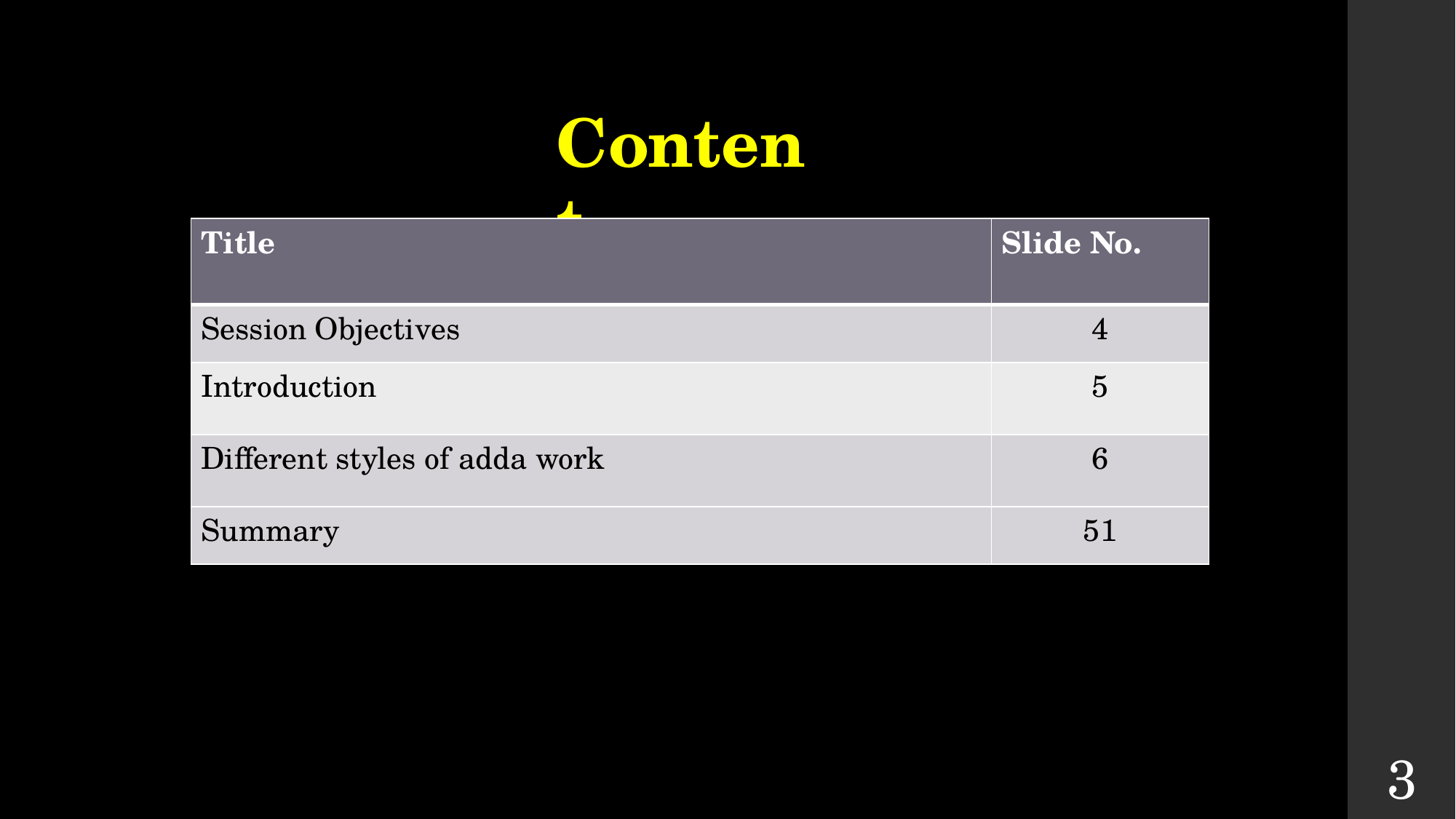

Content
| Title | Slide No. |
| --- | --- |
| Session Objectives | 4 |
| Introduction | 5 |
| Different styles of adda work | 6 |
| Summary | 51 |
3